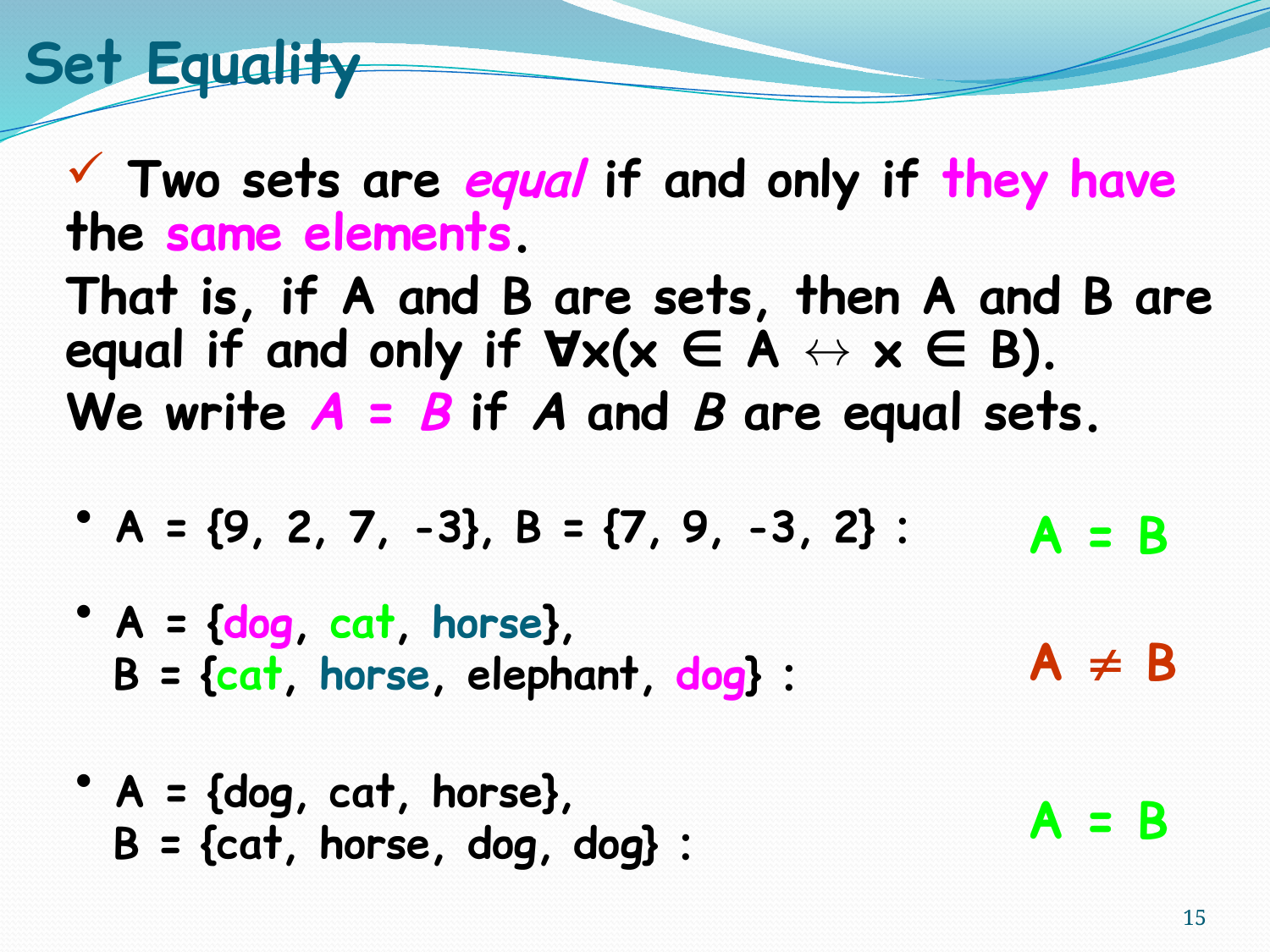

Set Equality
 Two sets are equal if and only if they have the same elements.
That is, if A and B are sets, then A and B are equal if and only if ∀x(x ∈ A ↔ x ∈ B).
We write A = B if A and B are equal sets.
 A = {9, 2, 7, -3}, B = {7, 9, -3, 2} :
A = B
 A = {dog, cat, horse},
  B = {cat, horse, elephant, dog} :
A ≠ B
 A = {dog, cat, horse},
  B = {cat, horse, dog, dog} :
A = B
15